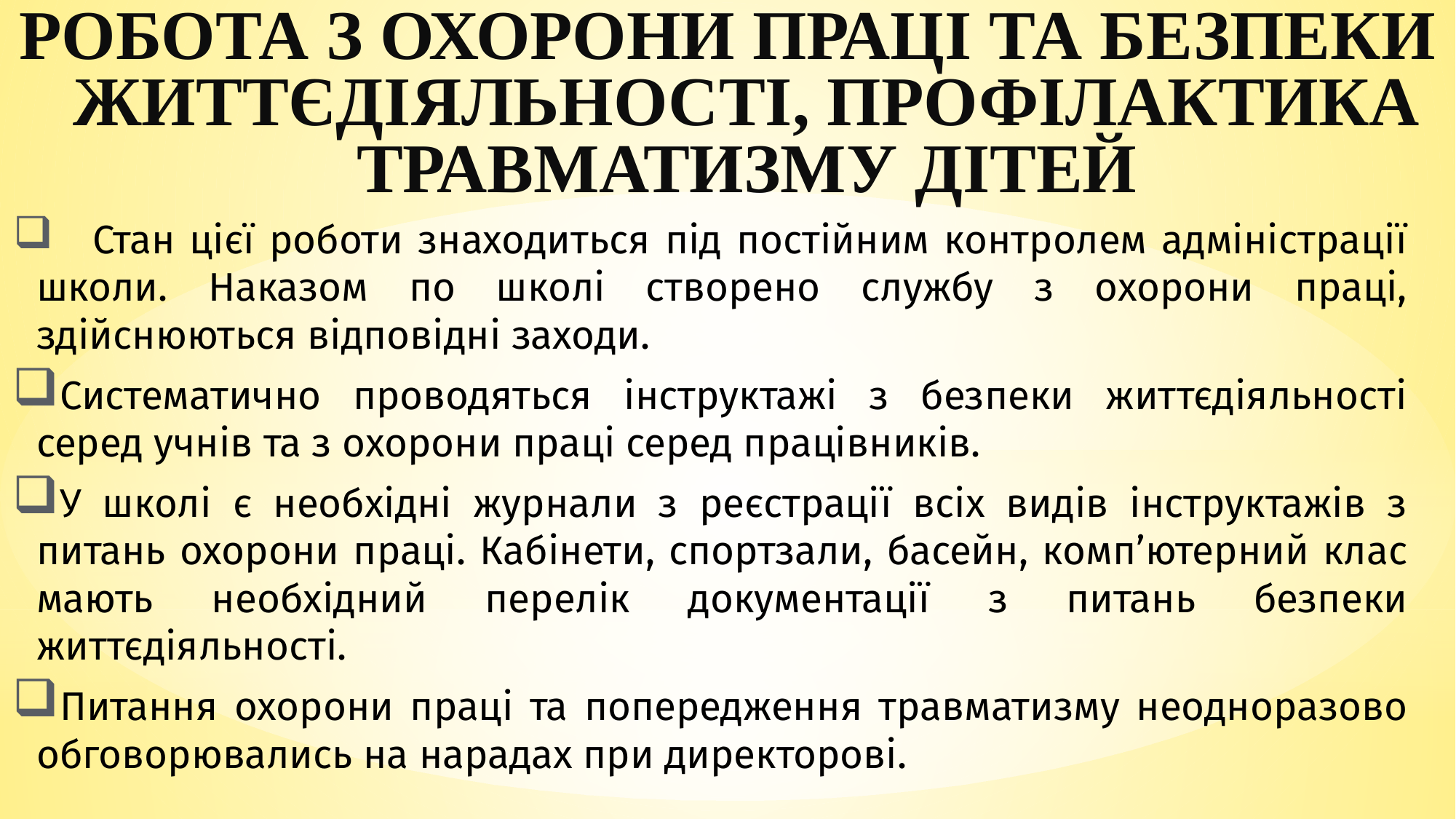

РОБОТА З ОХОРОНИ ПРАЦІ ТА БЕЗПЕКИ ЖИТТЄДІЯЛЬНОСТІ, ПРОФІЛАКТИКА ТРАВМАТИЗМУ ДІТЕЙ
   Стан цієї роботи знаходиться під постійним контролем адміністрації школи. Наказом по школі створено службу з охорони праці, здійснюються відповідні заходи.
Систематично проводяться інструктажі з безпеки життєдіяльності серед учнів та з охорони праці серед працівників.
У школі є необхідні журнали з реєстрації всіх видів інструктажів з питань охорони праці. Кабінети, спортзали, басейн, комп’ютерний клас мають необхідний перелік документації з питань безпеки життєдіяльності.
Питання охорони праці та попередження травматизму неодноразово обговорювались на нарадах при директорові.